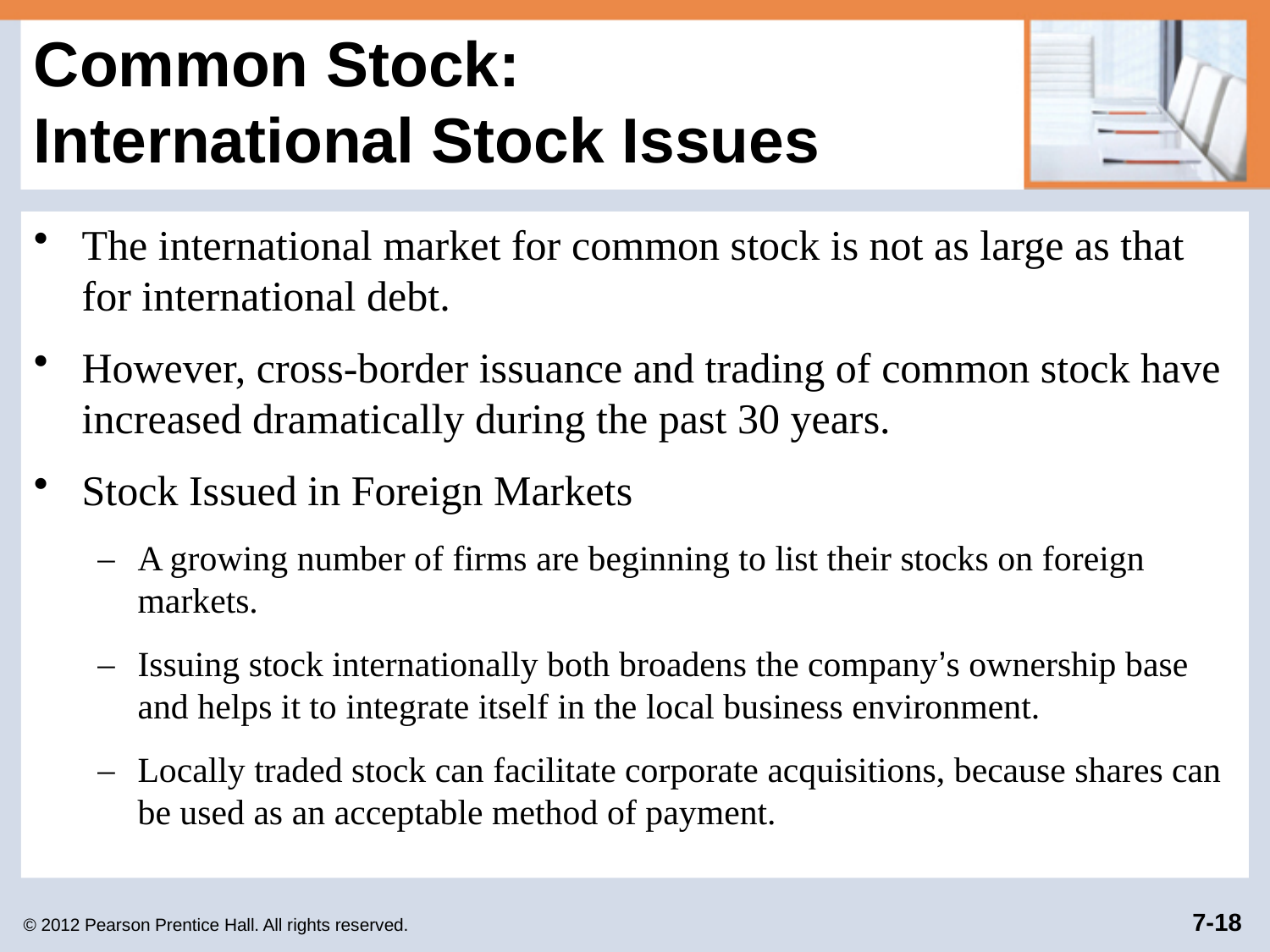

# Common Stock: International Stock Issues
The international market for common stock is not as large as that for international debt.
However, cross-border issuance and trading of common stock have increased dramatically during the past 30 years.
Stock Issued in Foreign Markets
A growing number of firms are beginning to list their stocks on foreign markets.
Issuing stock internationally both broadens the company’s ownership base and helps it to integrate itself in the local business environment.
Locally traded stock can facilitate corporate acquisitions, because shares can be used as an acceptable method of payment.
© 2012 Pearson Prentice Hall. All rights reserved.
7-18